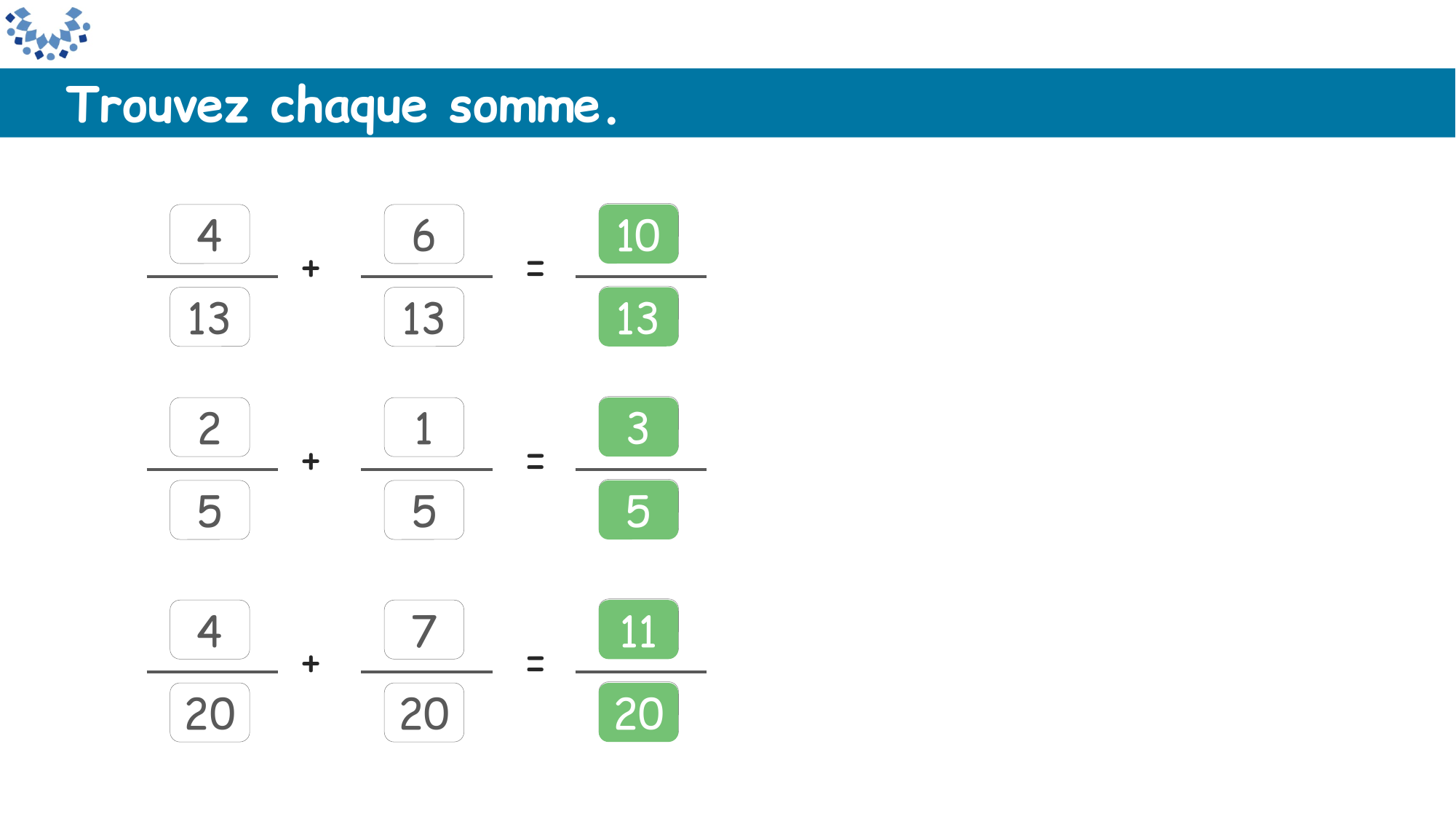

Trouvez chaque somme.

4
6
10
+
=

13
13
13

2
1
3
+
=

5
5
5

4
7
11
+
=

20
20
20